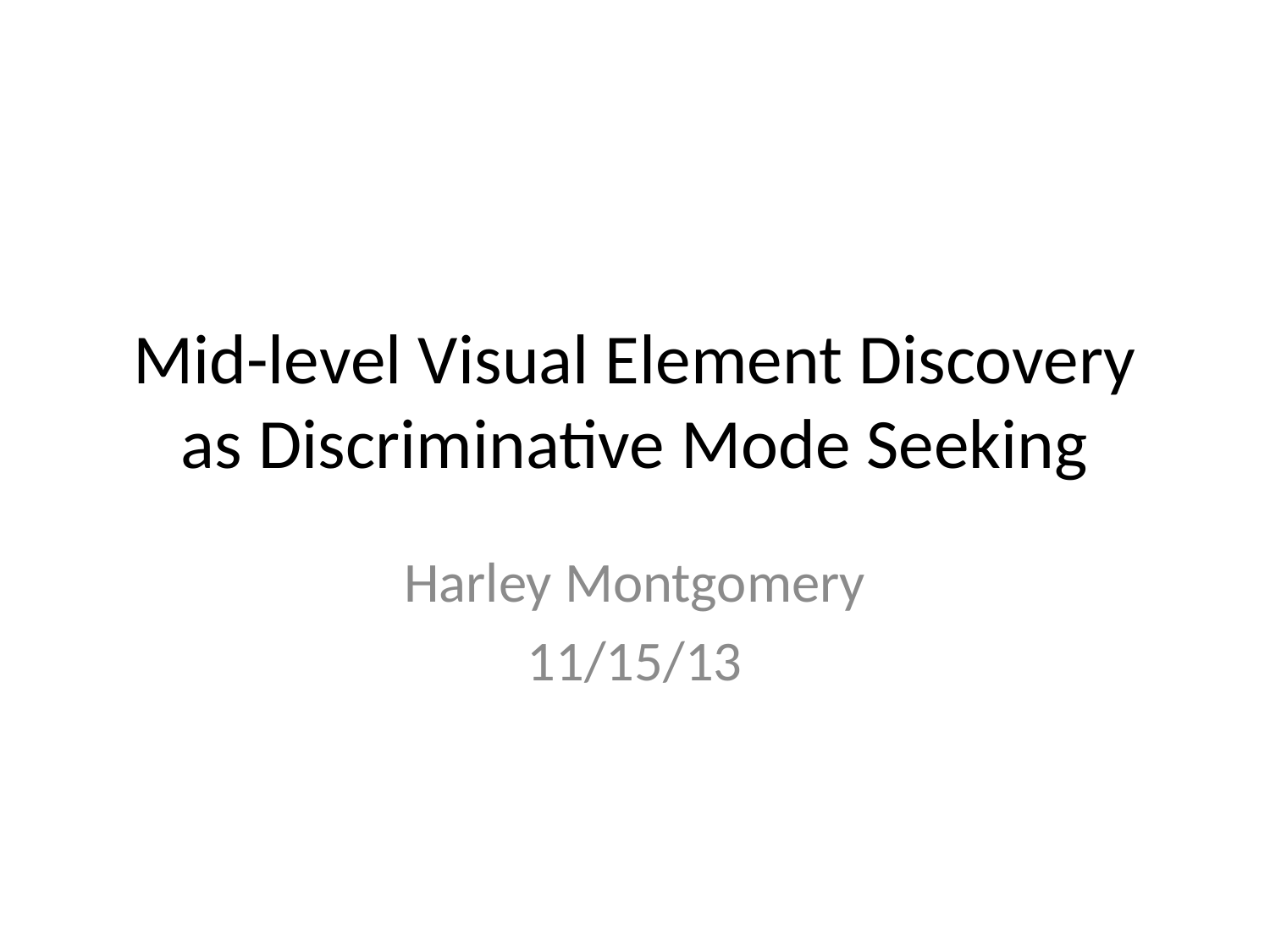

# Mid-level Visual Element Discovery as Discriminative Mode Seeking
Harley Montgomery
11/15/13